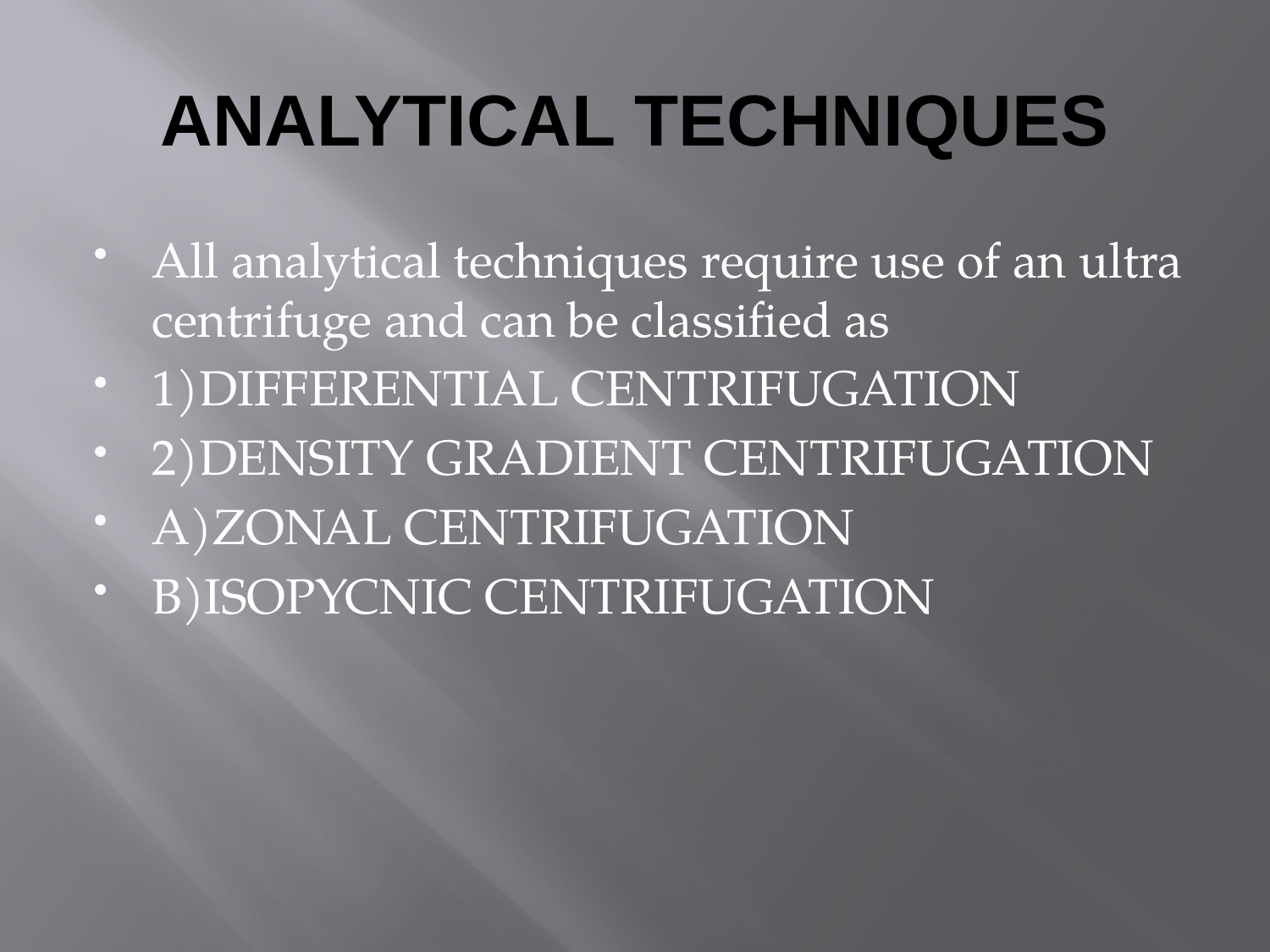

# ANALYTICAL TECHNIQUES
All analytical techniques require use of an ultra centrifuge and can be classified as
1)DIFFERENTIAL CENTRIFUGATION
2)DENSITY GRADIENT CENTRIFUGATION
A)ZONAL CENTRIFUGATION
B)ISOPYCNIC CENTRIFUGATION